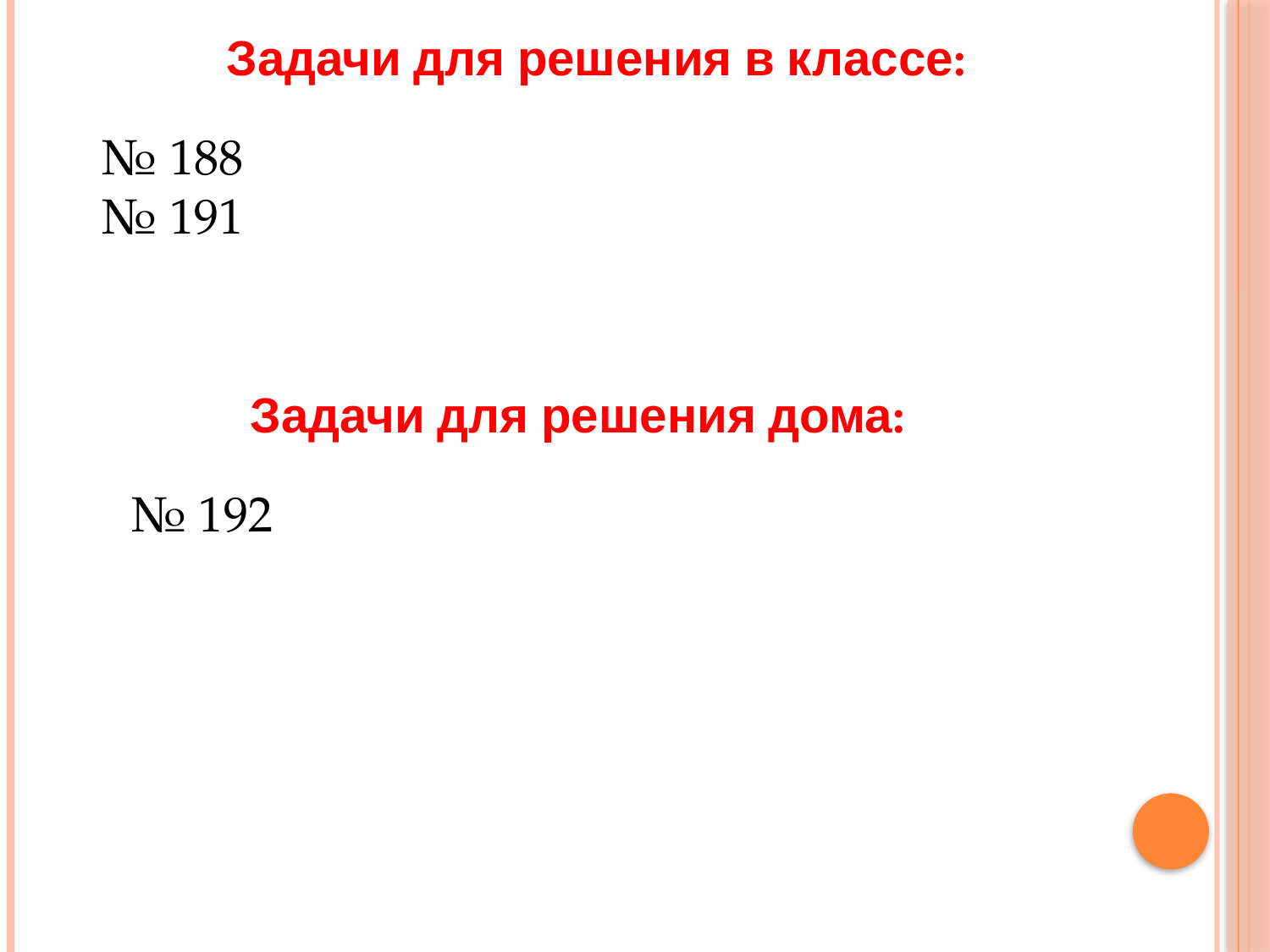

Задачи для решения в классе:
№ 188
№ 191
Задачи для решения дома:
№ 192